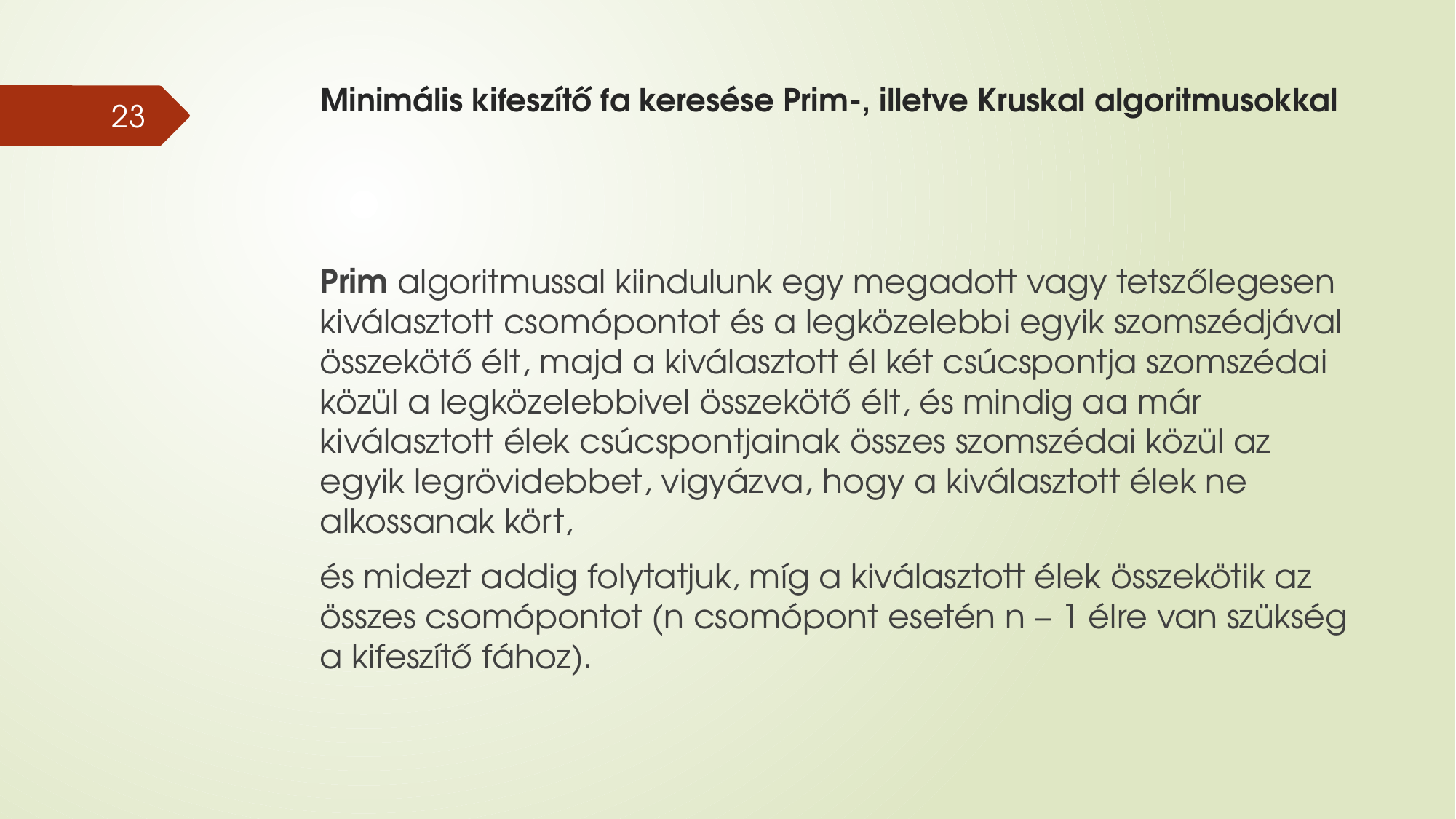

# Minimális kifeszítő fa keresése Prim-, illetve Kruskal algoritmusokkal
23
Prim algoritmussal kiindulunk egy megadott vagy tetszőlegesen kiválasztott csomópontot és a legközelebbi egyik szomszédjával összekötő élt, majd a kiválasztott él két csúcspontja szomszédai közül a legközelebbivel összekötő élt, és mindig aa már kiválasztott élek csúcspontjainak összes szomszédai közül az egyik legrövidebbet, vigyázva, hogy a kiválasztott élek ne alkossanak kört,
és midezt addig folytatjuk, míg a kiválasztott élek összekötik az összes csomópontot (n csomópont esetén n – 1 élre van szükség a kifeszítő fához).